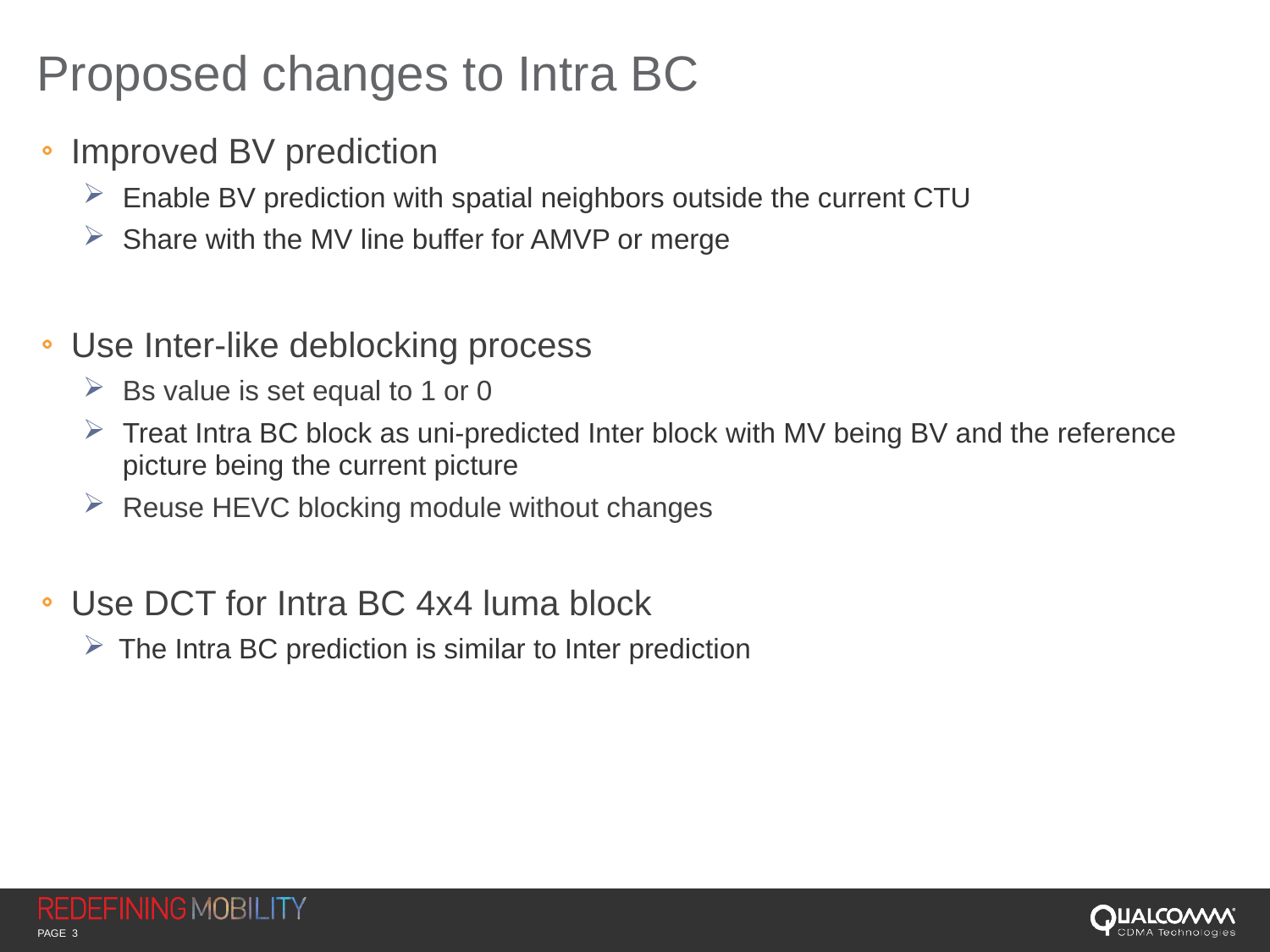

# Proposed changes to Intra BC
Improved BV prediction
Enable BV prediction with spatial neighbors outside the current CTU
Share with the MV line buffer for AMVP or merge

Use Inter-like deblocking process
Bs value is set equal to 1 or 0
Treat Intra BC block as uni-predicted Inter block with MV being BV and the reference picture being the current picture
Reuse HEVC blocking module without changes

Use DCT for Intra BC 4x4 luma block
The Intra BC prediction is similar to Inter prediction